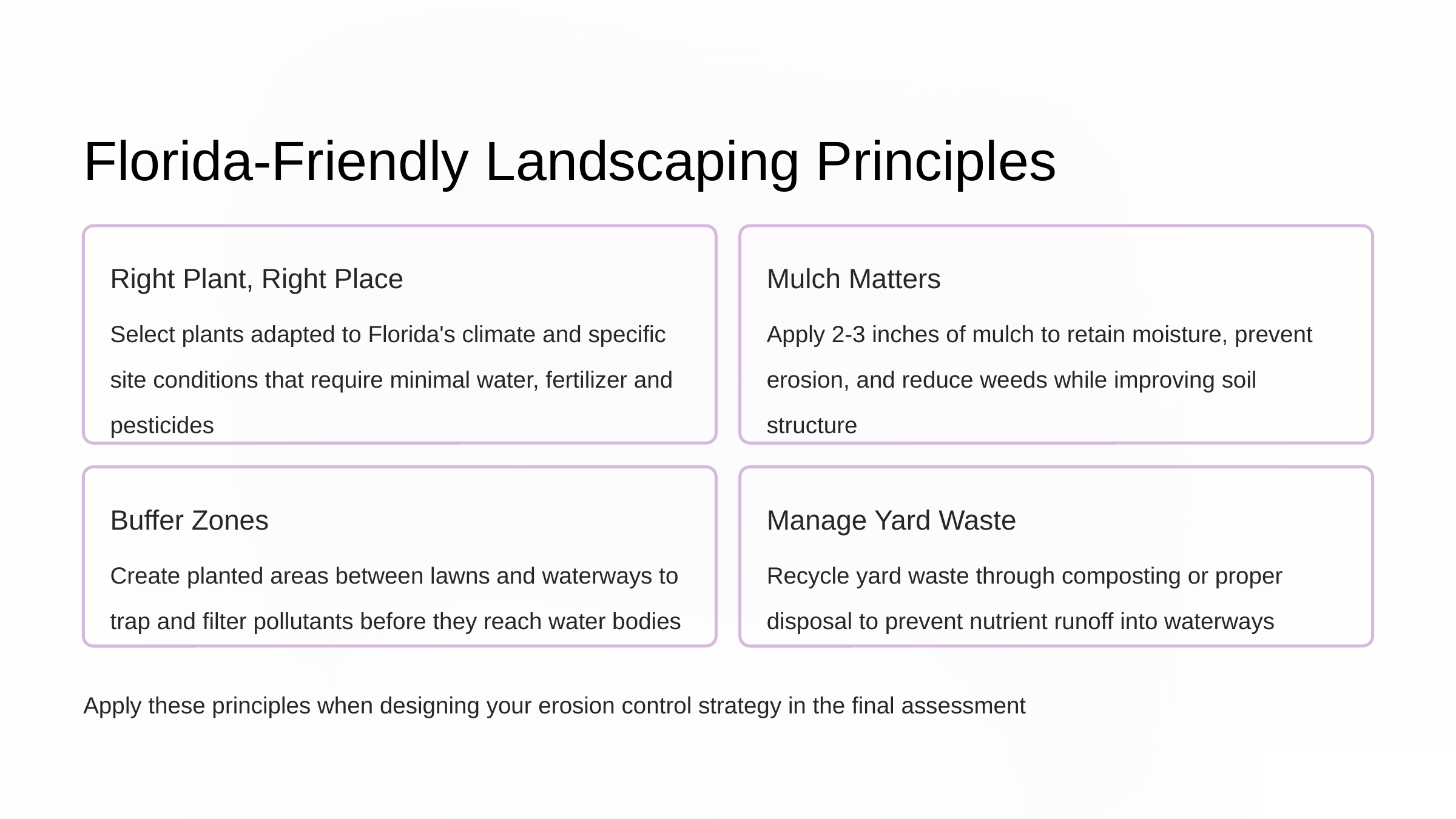

Florida-Friendly Landscaping Principles

Right Plant, Right Place
Mulch Matters
Select plants adapted to Florida's climate and specific site conditions that require minimal water, fertilizer and pesticides
Apply 2-3 inches of mulch to retain moisture, prevent erosion, and reduce weeds while improving soil structure

Buffer Zones
Manage Yard Waste
Create planted areas between lawns and waterways to trap and filter pollutants before they reach water bodies
Recycle yard waste through composting or proper disposal to prevent nutrient runoff into waterways
Apply these principles when designing your erosion control strategy in the final assessment